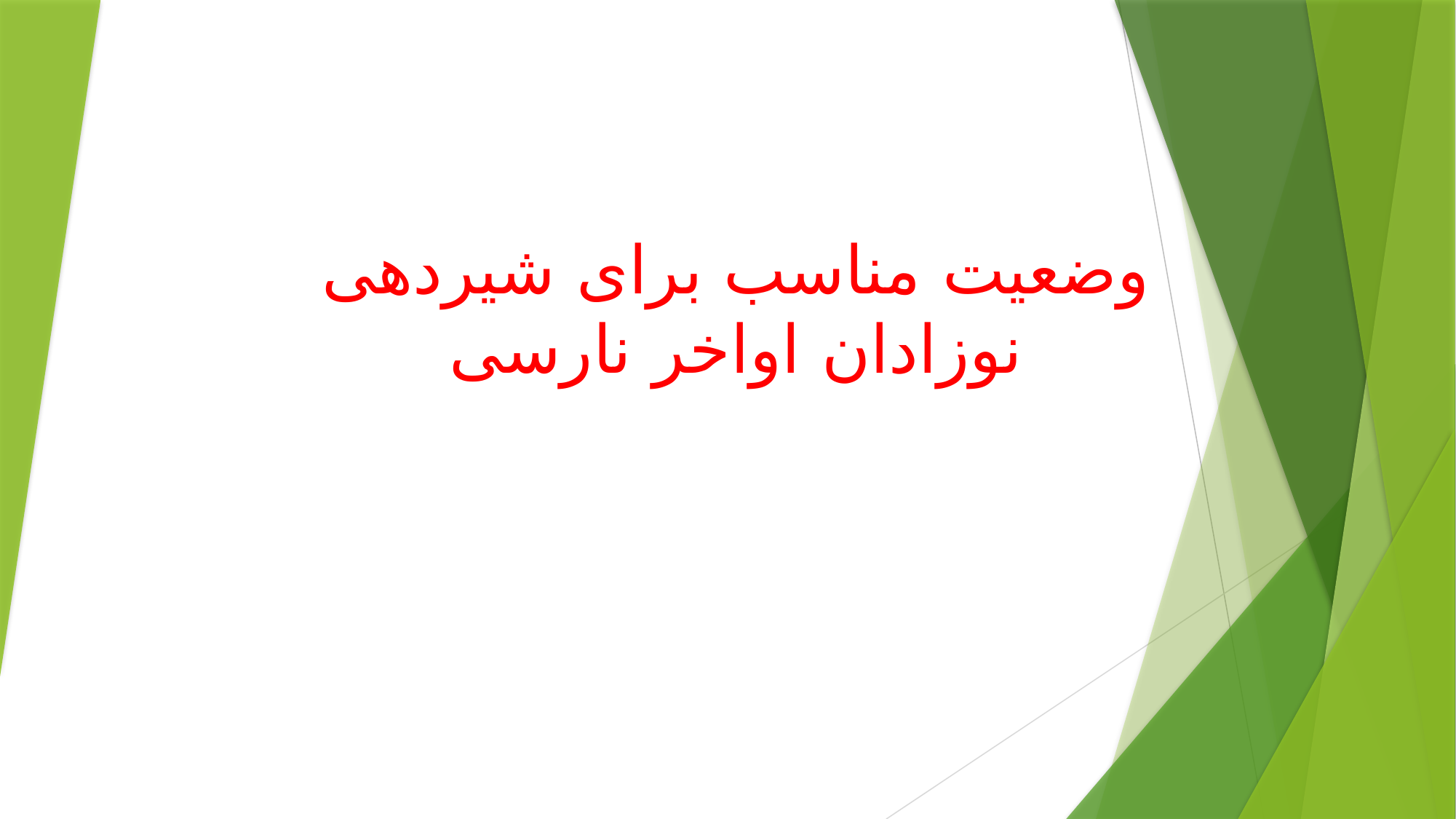

# وضعیت مناسب برای شیردهی نوزادان اواخر نارسی